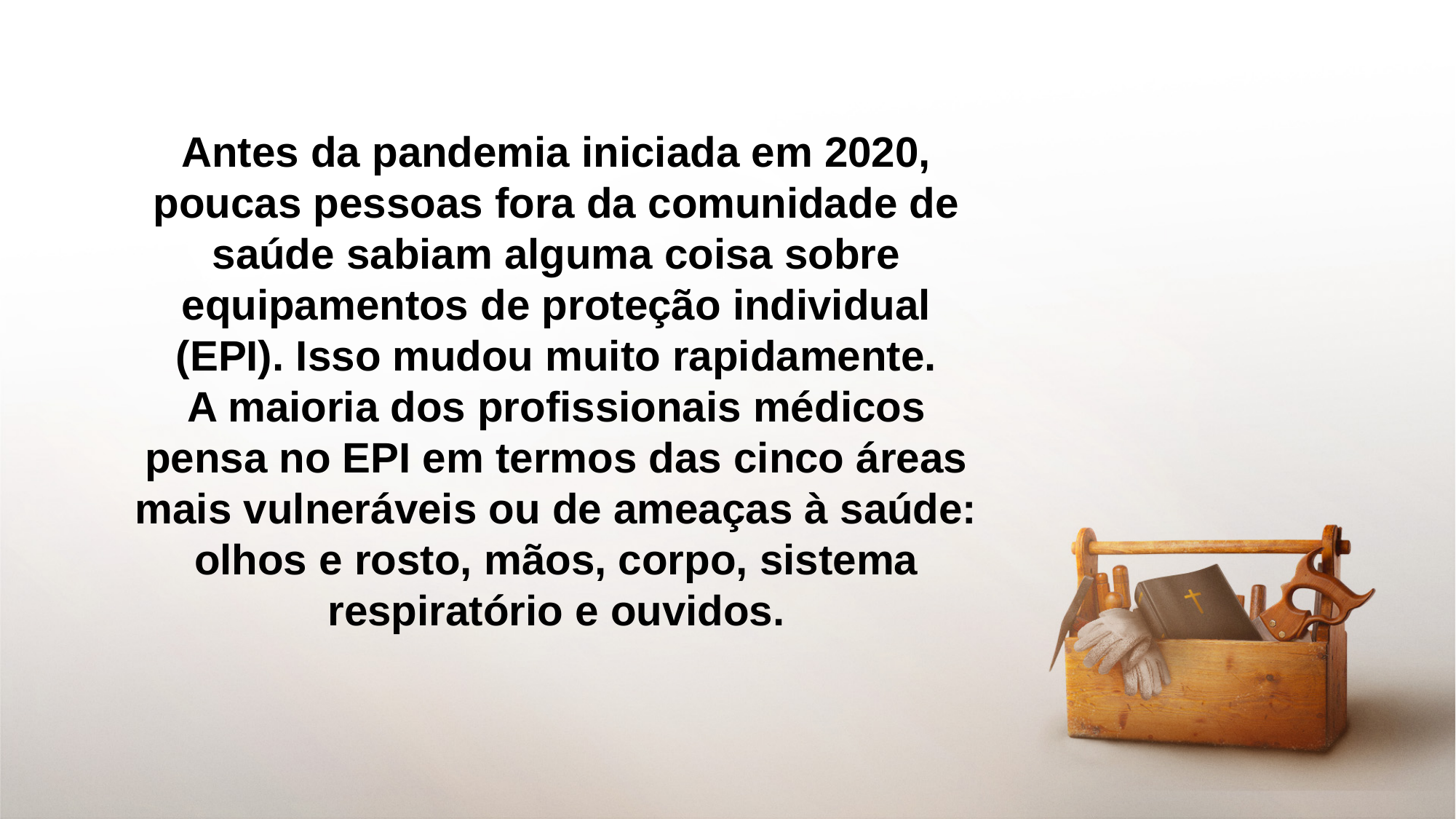

Antes da pandemia iniciada em 2020, poucas pessoas fora da comunidade de saúde sabiam alguma coisa sobre equipamentos de proteção individual (EPI). Isso mudou muito rapidamente.
A maioria dos profissionais médicos pensa no EPI em termos das cinco áreas mais vulneráveis ou de ameaças à saúde: olhos e rosto, mãos, corpo, sistema respiratório e ouvidos.